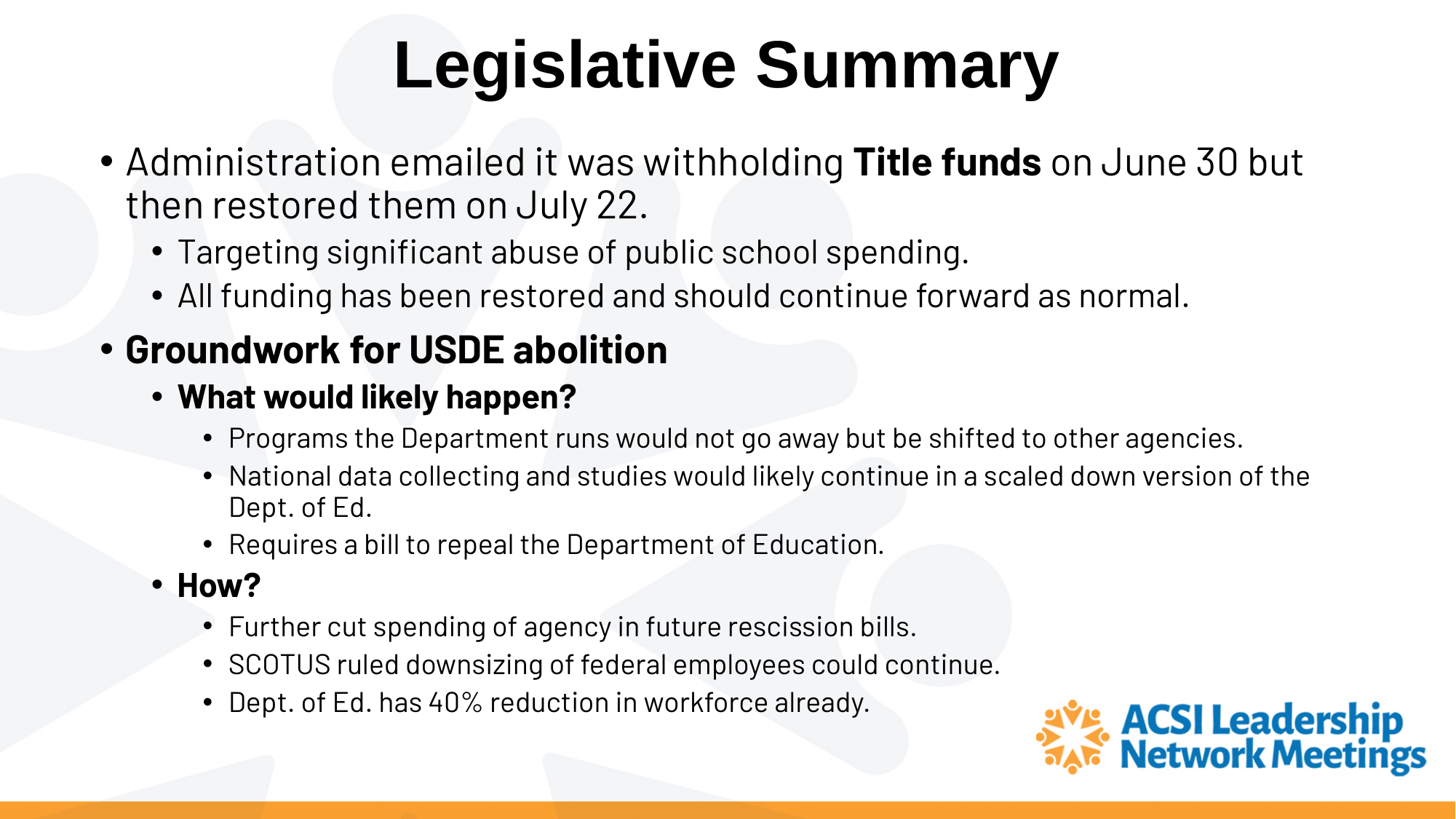

# Legislative Summary
Administration emailed it was withholding Title funds on June 30 but then restored them on July 22.
Targeting significant abuse of public school spending.
All funding has been restored and should continue forward as normal.
Groundwork for USDE abolition
What would likely happen?
Programs the Department runs would not go away but be shifted to other agencies.
National data collecting and studies would likely continue in a scaled down version of the Dept. of Ed.
Requires a bill to repeal the Department of Education.
How?
Further cut spending of agency in future rescission bills.
SCOTUS ruled downsizing of federal employees could continue.
Dept. of Ed. has 40% reduction in workforce already.